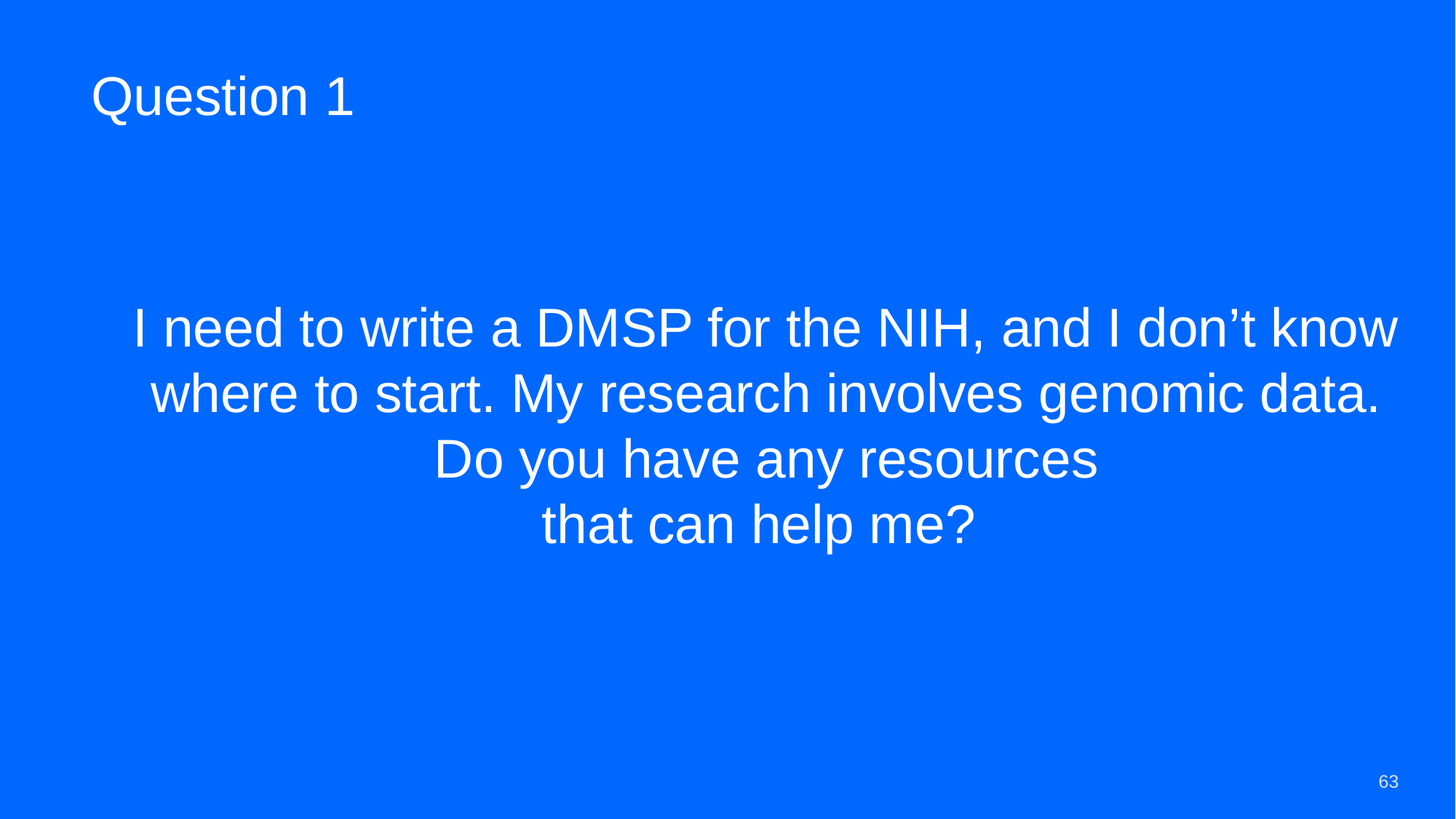

# Question 1
I need to write a DMSP for the NIH, and I don’t know where to start. My research involves genomic data. Do you have any resources
that can help me?
63